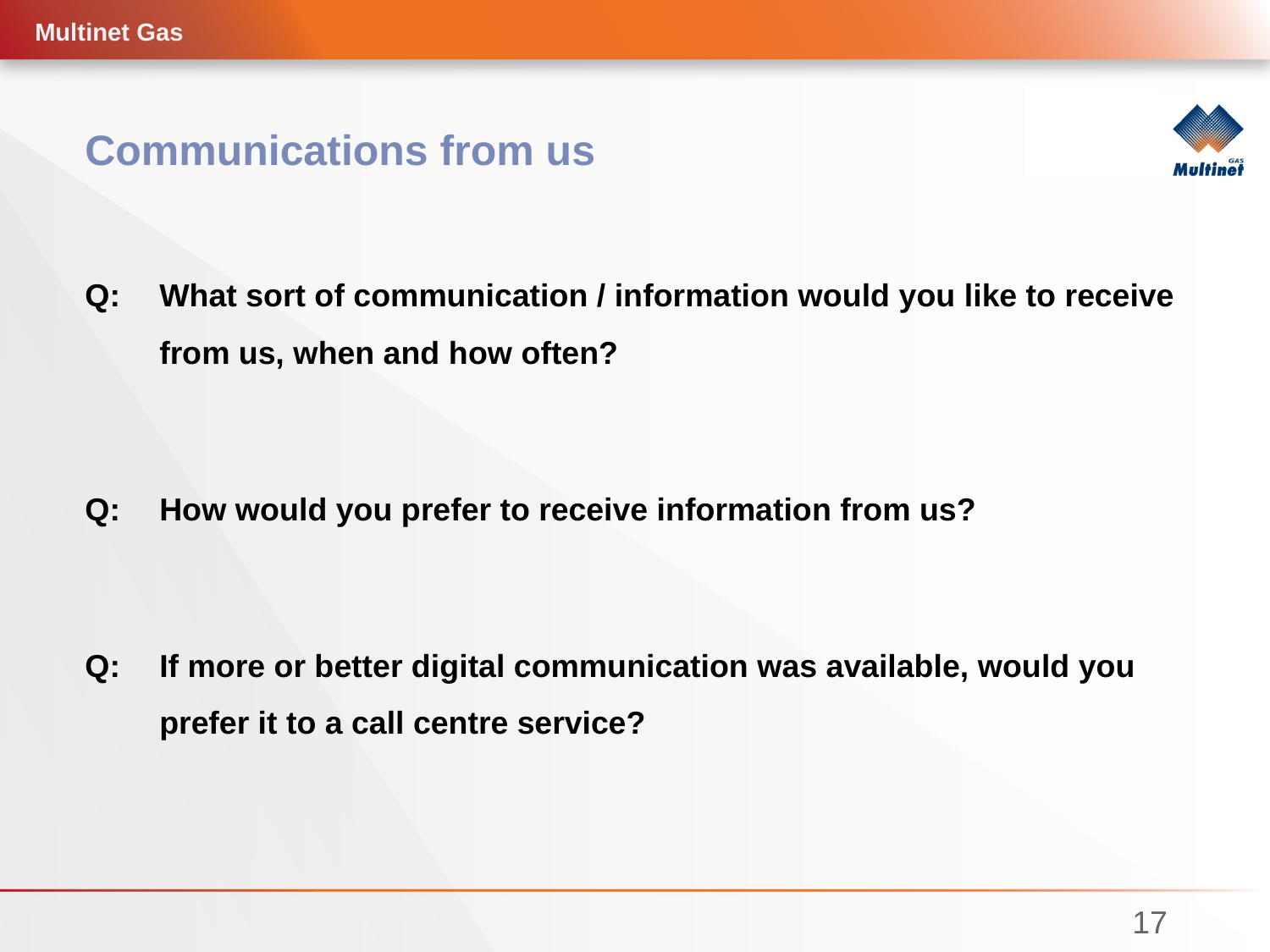

Multinet Gas

# Communications from us
Q: 	What sort of communication / information would you like to receive from us, when and how often?

Q: 	How would you prefer to receive information from us?

Q: 	If more or better digital communication was available, would you prefer it to a call centre service?

17